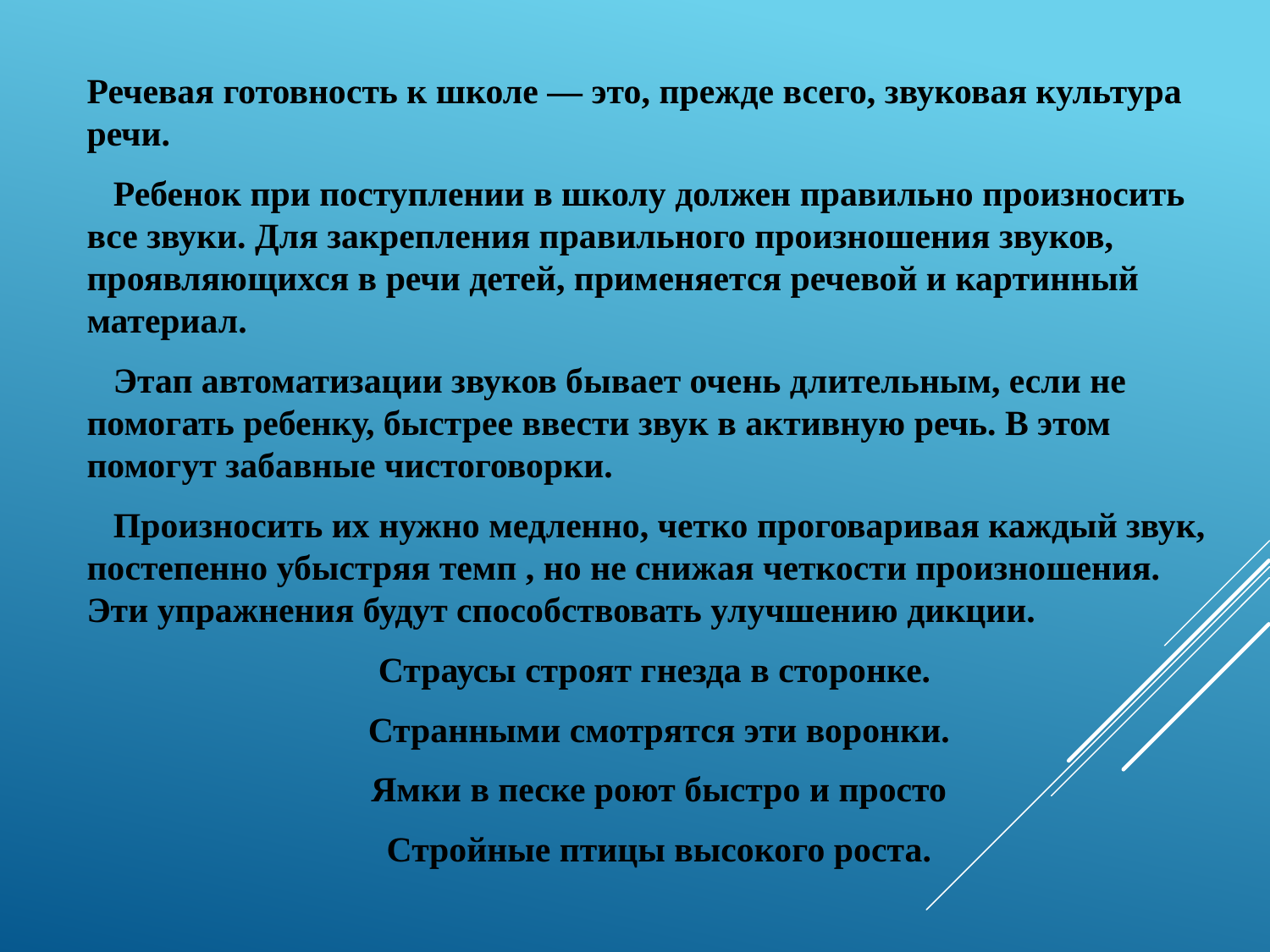

Речевая готовность к школе — это, прежде всего, звуковая культура речи.
   Ребенок при поступлении в школу должен правильно произносить все звуки. Для закрепления правильного произношения звуков, проявляющихся в речи детей, применяется речевой и картинный материал.
   Этап автоматизации звуков бывает очень длительным, если не помогать ребенку, быстрее ввести звук в активную речь. В этом помогут забавные чистоговорки.
   Произносить их нужно медленно, четко проговаривая каждый звук, постепенно убыстряя темп , но не снижая четкости произношения. Эти упражнения будут способствовать улучшению дикции.
Страусы строят гнезда в сторонке.
 Странными смотрятся эти воронки.
 Ямки в песке роют быстро и просто
 Стройные птицы высокого роста.